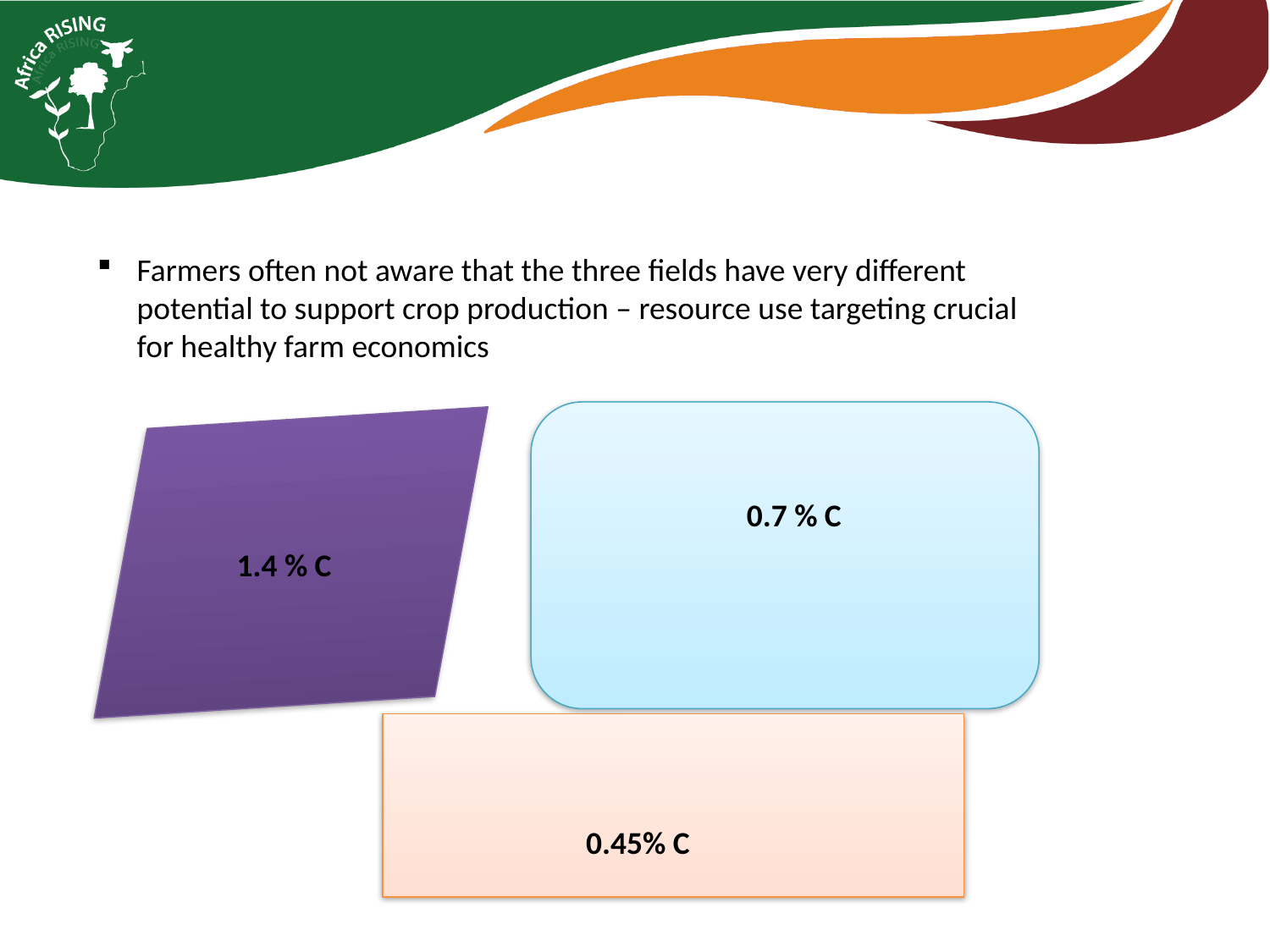

Farmers often not aware that the three fields have very different potential to support crop production – resource use targeting crucial for healthy farm economics

0.7 % C
1.4 % C

0.45% C